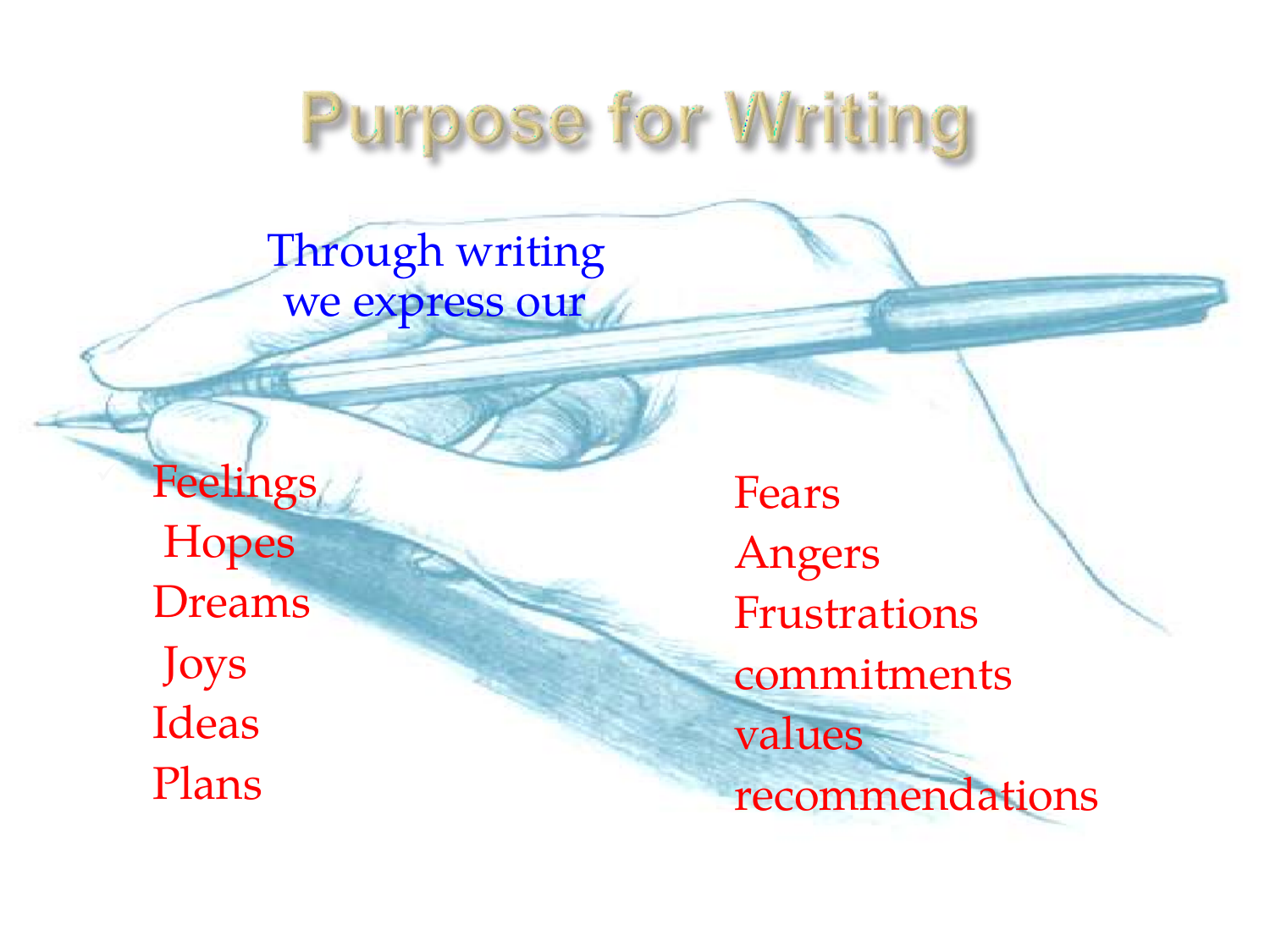

# Through writing  we express our
Feelings  Hopes  Dreams  Joys  Ideas  Plans
Fears  Angers  Frustrations
commitments  values  recommendations